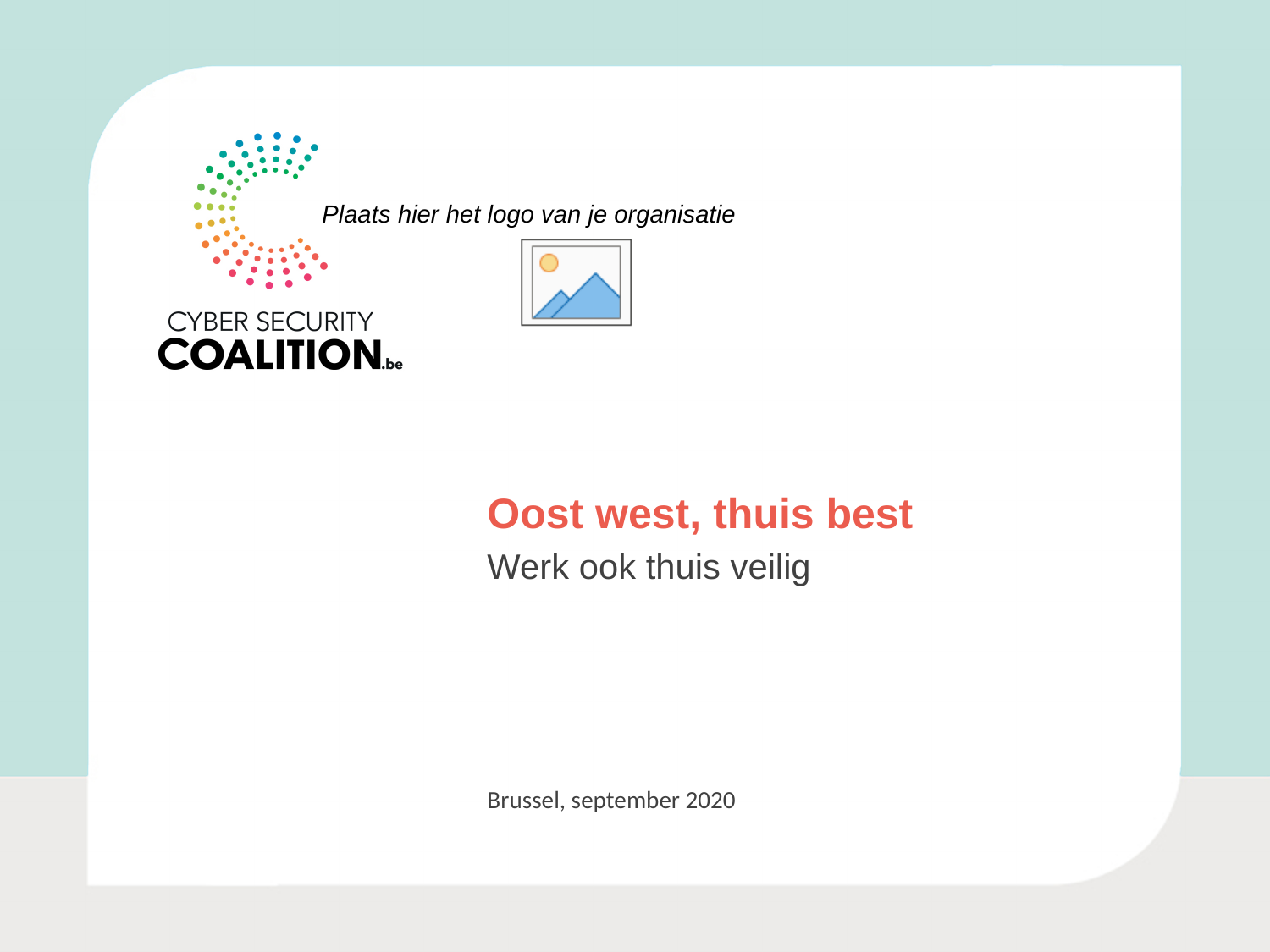

Oost west, thuis best
Werk ook thuis veilig
Brussel, september 2020